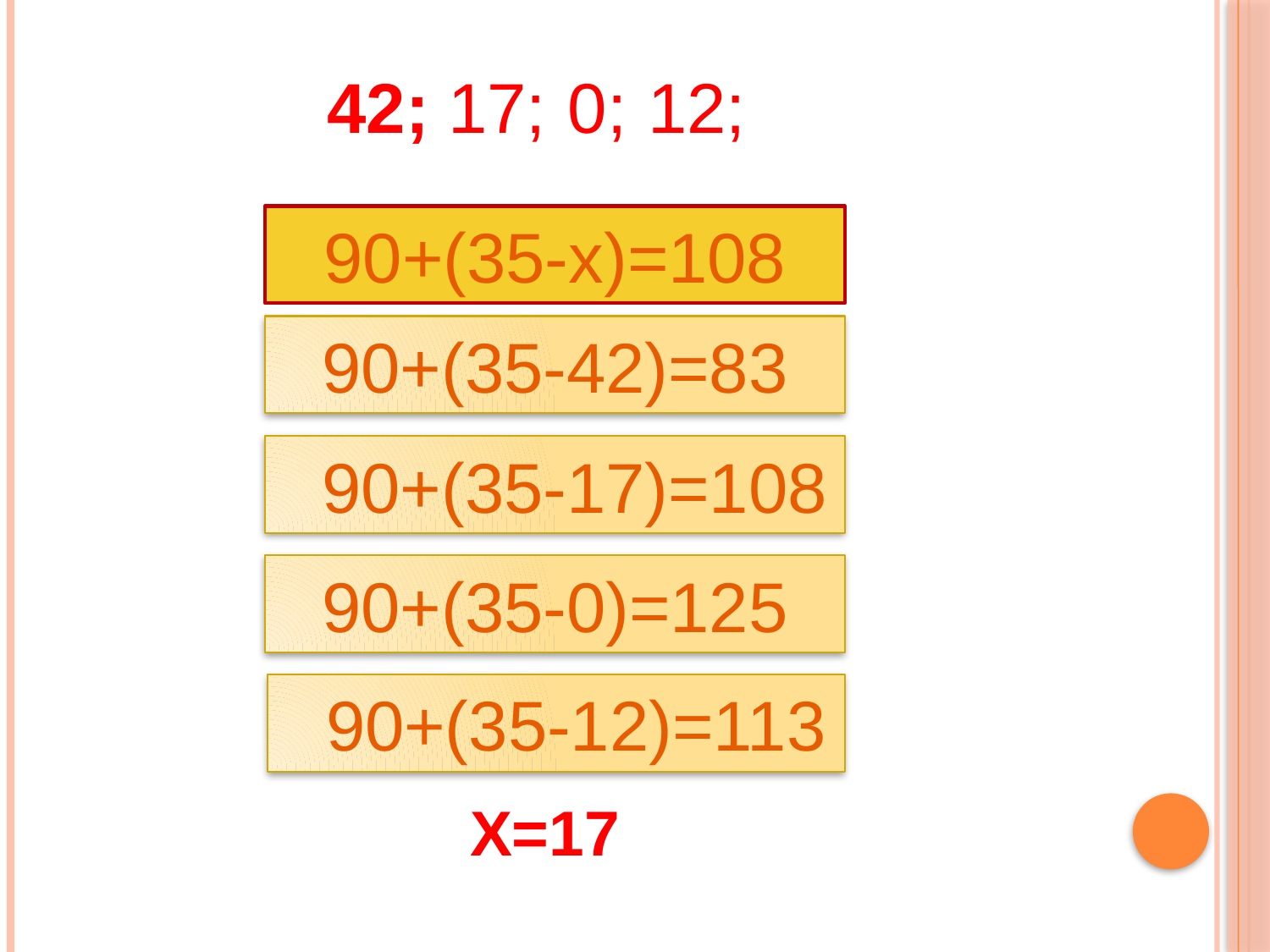

42;
17;
0;
 12;
90+(35-х)=108
90+(35-42)=83
  90+(35-17)=108
90+(35-0)=125
  90+(35-12)=113
Х=17